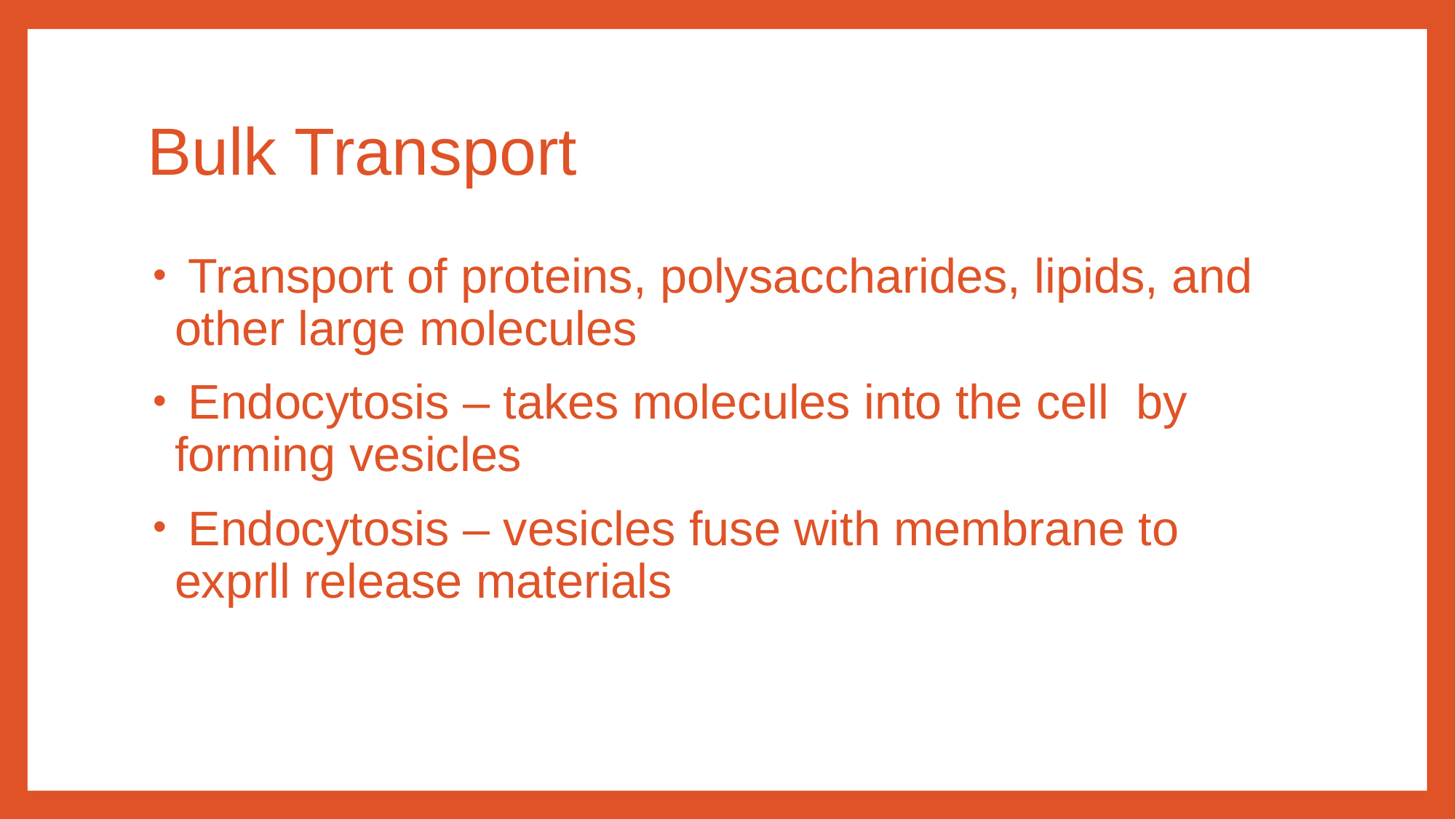

# Bulk Transport
 Transport of proteins, polysaccharides, lipids, and other large molecules
 Endocytosis – takes molecules into the cell  by forming vesicles
 Endocytosis – vesicles fuse with membrane to exprll release materials